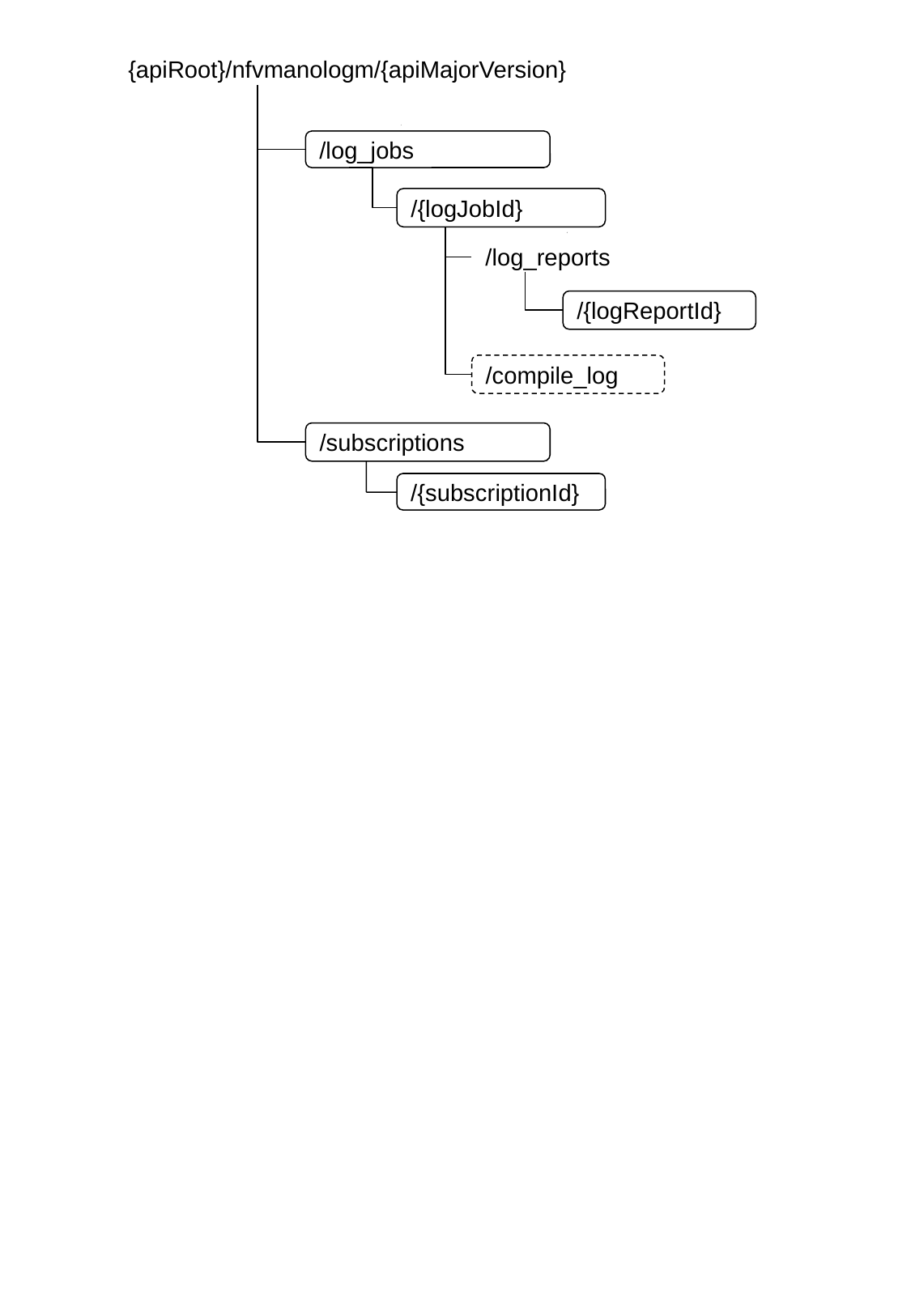

{apiRoot}/nfvmanologm/{apiMajorVersion}

/log_jobs
/{logJobId}

/log_reports
/{logReportId}
/compile_log
/subscriptions

/{subscriptionId}